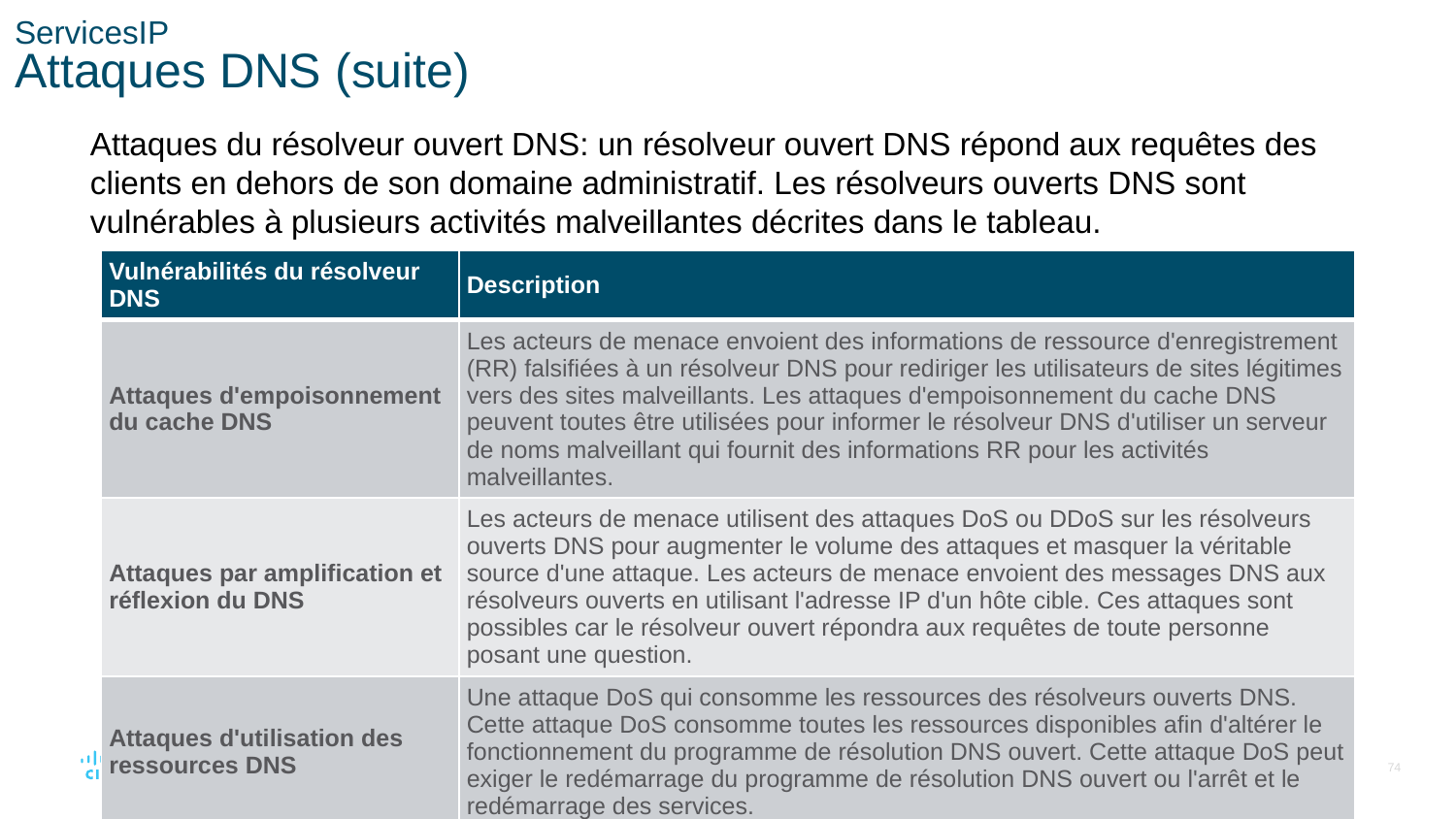

# ServicesIP Attaques DNS (suite)
Attaques du résolveur ouvert DNS: un résolveur ouvert DNS répond aux requêtes des clients en dehors de son domaine administratif. Les résolveurs ouverts DNS sont vulnérables à plusieurs activités malveillantes décrites dans le tableau.
| Vulnérabilités du résolveur DNS | Description |
| --- | --- |
| Attaques d'empoisonnement du cache DNS | Les acteurs de menace envoient des informations de ressource d'enregistrement (RR) falsifiées à un résolveur DNS pour rediriger les utilisateurs de sites légitimes vers des sites malveillants. Les attaques d'empoisonnement du cache DNS peuvent toutes être utilisées pour informer le résolveur DNS d'utiliser un serveur de noms malveillant qui fournit des informations RR pour les activités malveillantes. |
| Attaques par amplification et réflexion du DNS | Les acteurs de menace utilisent des attaques DoS ou DDoS sur les résolveurs ouverts DNS pour augmenter le volume des attaques et masquer la véritable source d'une attaque. Les acteurs de menace envoient des messages DNS aux résolveurs ouverts en utilisant l'adresse IP d'un hôte cible. Ces attaques sont possibles car le résolveur ouvert répondra aux requêtes de toute personne posant une question. |
| Attaques d'utilisation des ressources DNS | Une attaque DoS qui consomme les ressources des résolveurs ouverts DNS. Cette attaque DoS consomme toutes les ressources disponibles afin d'altérer le fonctionnement du programme de résolution DNS ouvert. Cette attaque DoS peut exiger le redémarrage du programme de résolution DNS ouvert ou l'arrêt et le redémarrage des services. |